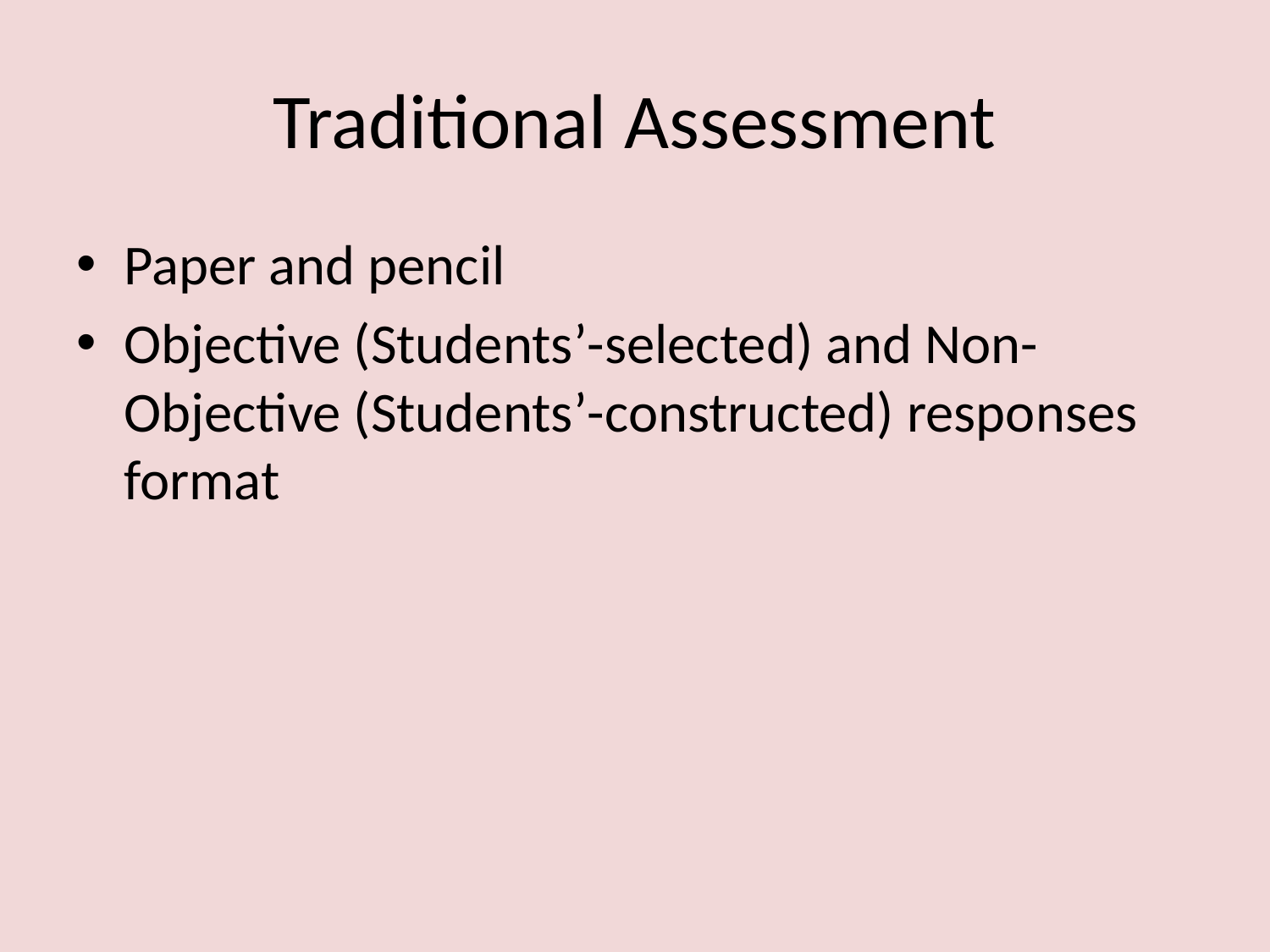

# Traditional Assessment
Paper and pencil
Objective (Students’-selected) and Non-Objective (Students’-constructed) responses format